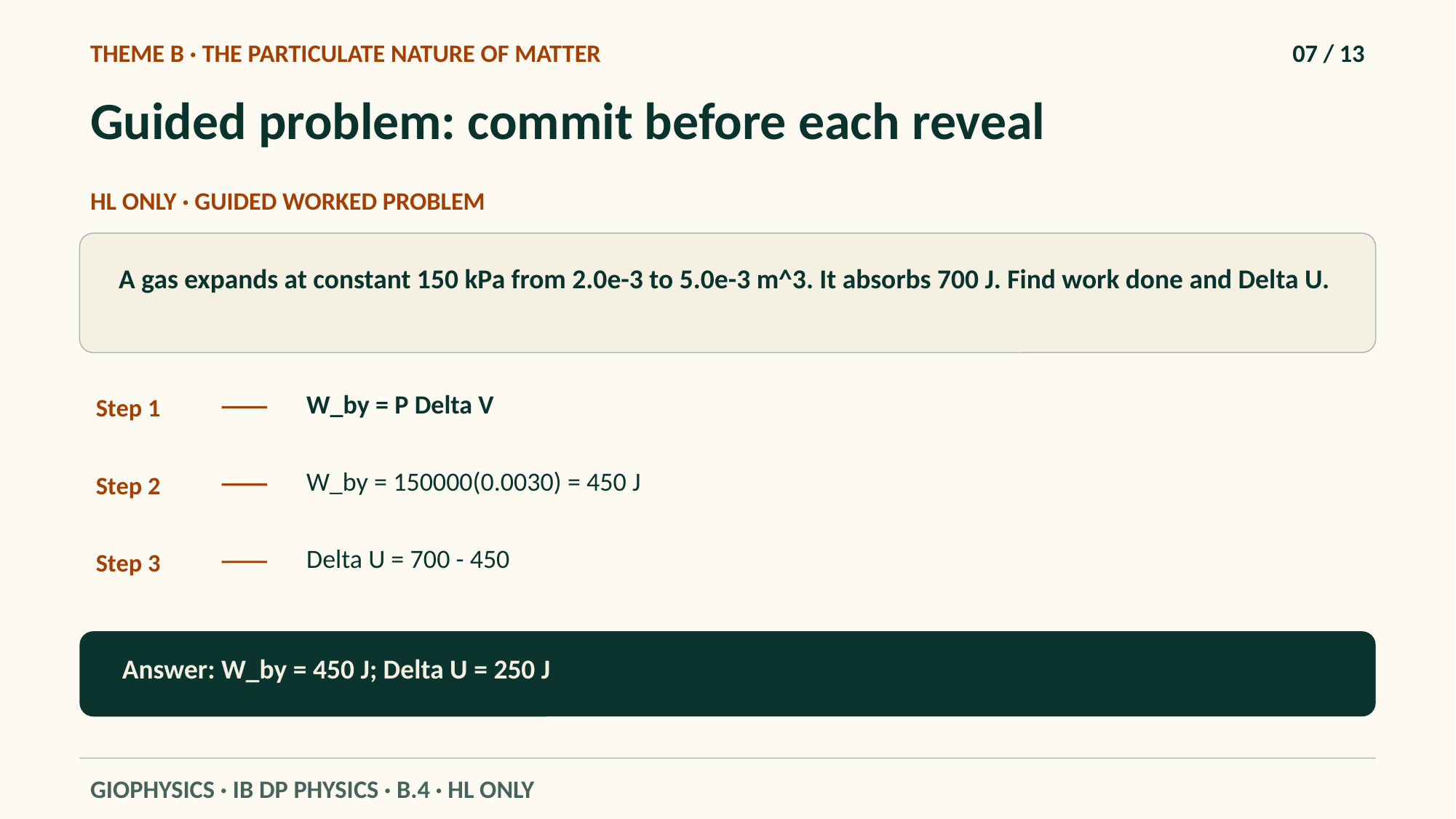

THEME B · THE PARTICULATE NATURE OF MATTER
07 / 13
Guided problem: commit before each reveal
HL ONLY · GUIDED WORKED PROBLEM

A gas expands at constant 150 kPa from 2.0e-3 to 5.0e-3 m^3. It absorbs 700 J. Find work done and Delta U.
W_by = P Delta V
Step 1

W_by = 150000(0.0030) = 450 J
Step 2

Delta U = 700 - 450
Step 3

Answer: W_by = 450 J; Delta U = 250 J

GIOPHYSICS · IB DP PHYSICS · B.4 · HL ONLY